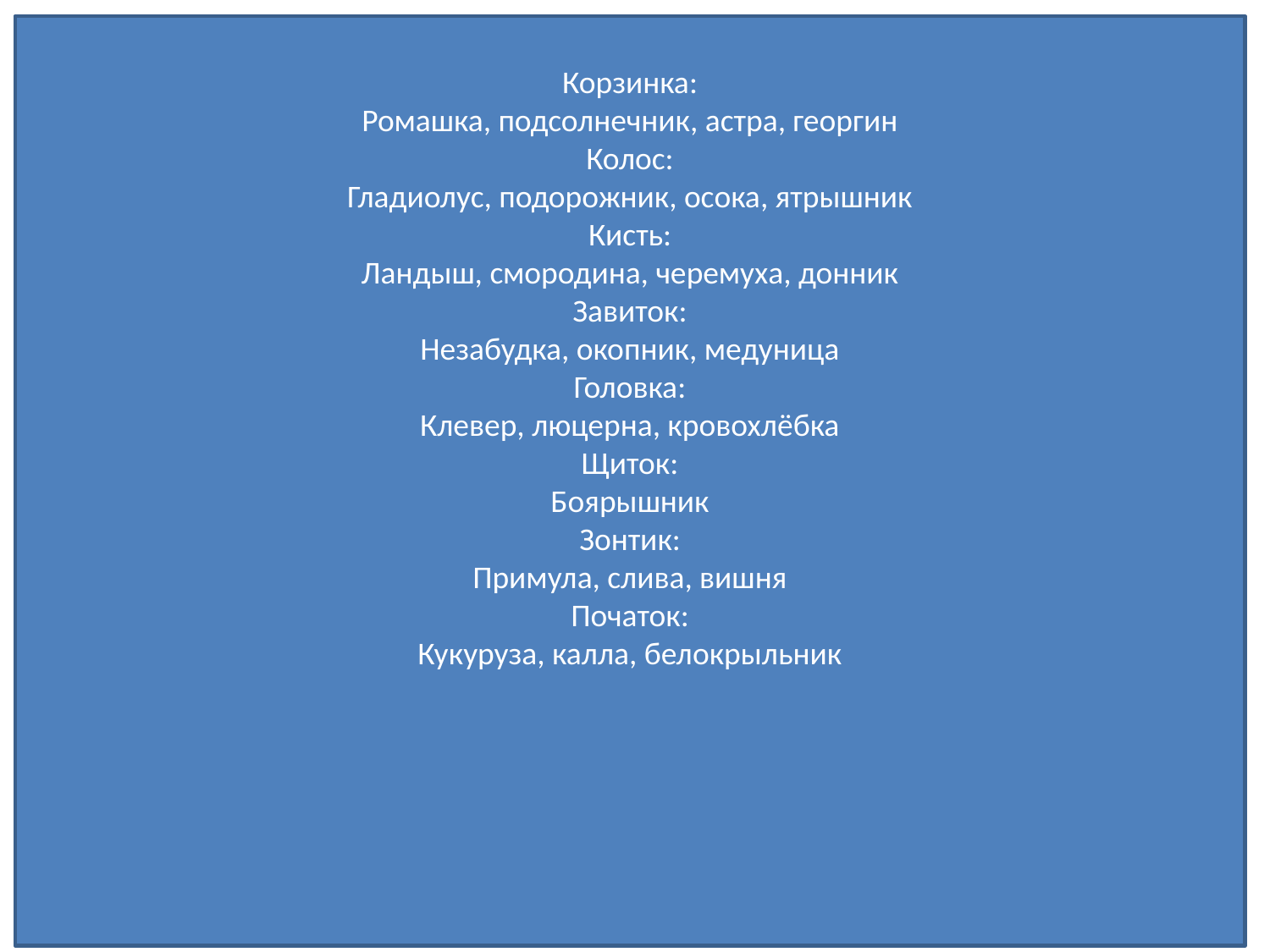

Корзинка:
Ромашка, подсолнечник, астра, георгин
Колос:
Гладиолус, подорожник, осока, ятрышник
Кисть:
Ландыш, смородина, черемуха, донник
Завиток:
Незабудка, окопник, медуница
Головка:
Клевер, люцерна, кровохлёбка
Щиток:
Боярышник
Зонтик:
Примула, слива, вишня
Початок:
Кукуруза, калла, белокрыльник

#